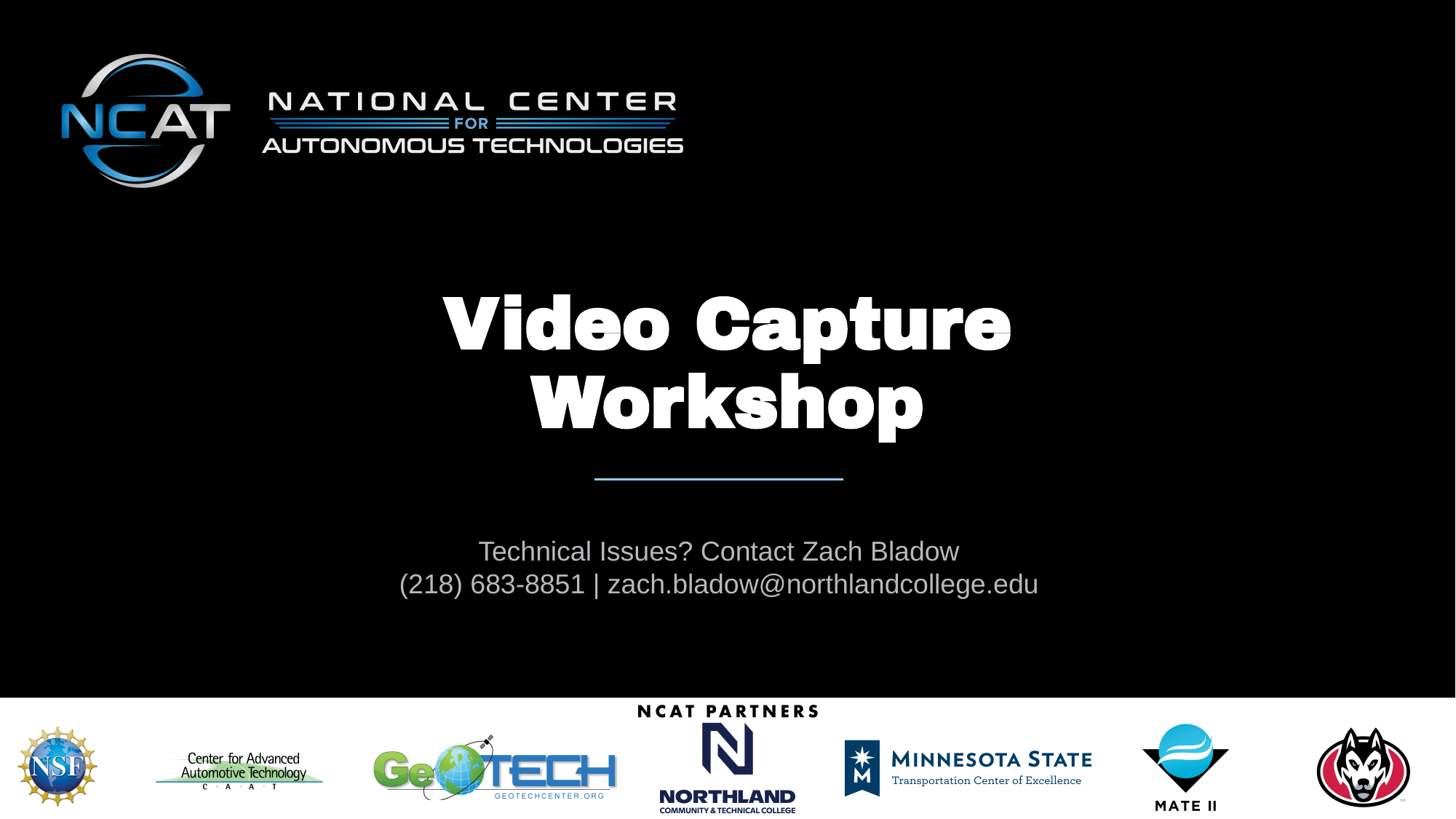

# Video Capture Workshop
Technical Issues? Contact Zach Bladow
(218) 683-8851 | zach.bladow@northlandcollege.edu